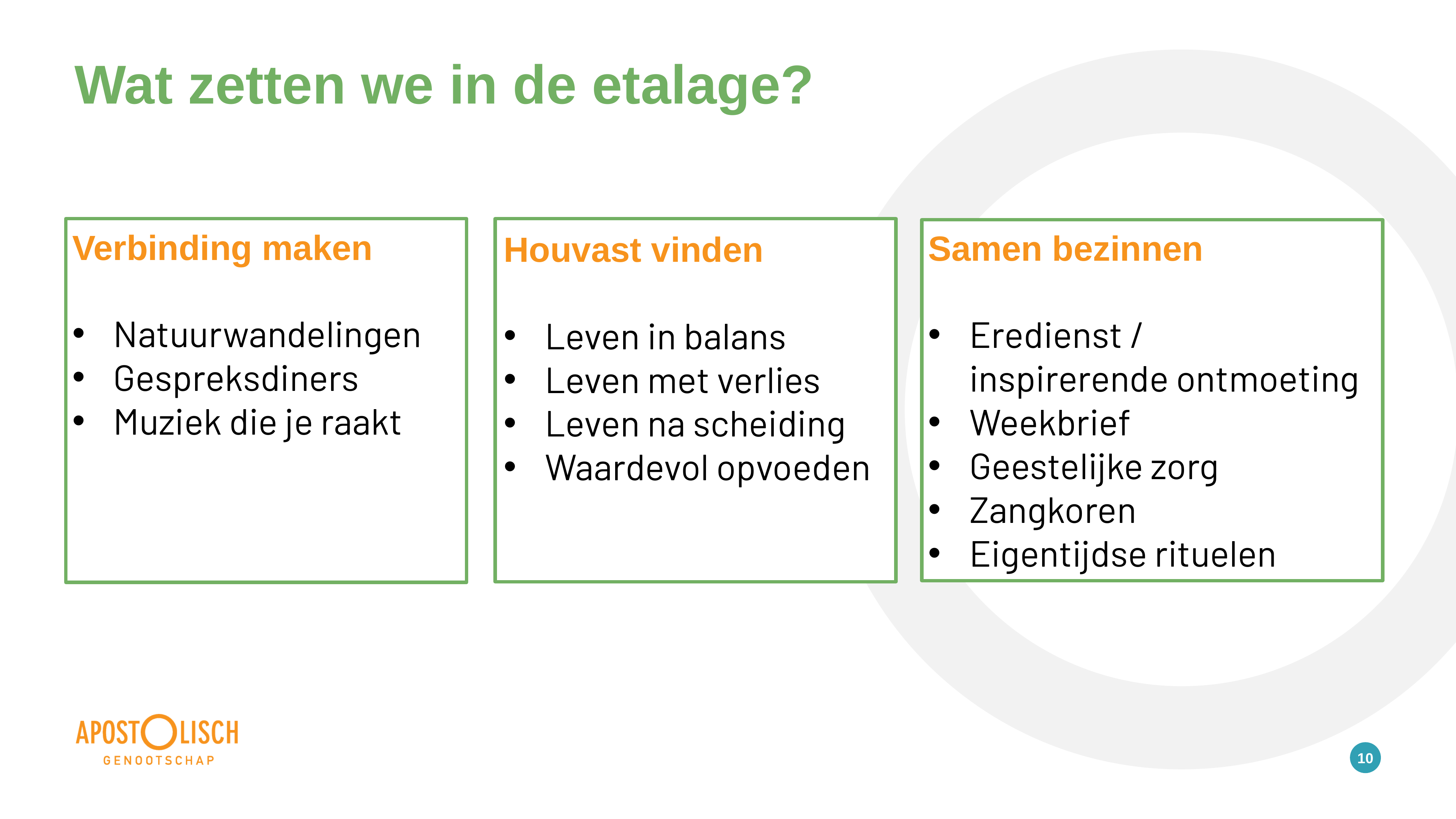

# Wat zetten we in de etalage?
Verbinding maken

Natuurwandelingen
Gespreksdiners
Muziek die je raakt

Houvast vinden

Leven in balans
Leven met verlies
Leven na scheiding
Waardevol opvoeden

Samen bezinnen

Eredienst /
inspirerende ontmoeting
Weekbrief
Geestelijke zorg
Zangkoren
Eigentijdse rituelen
10